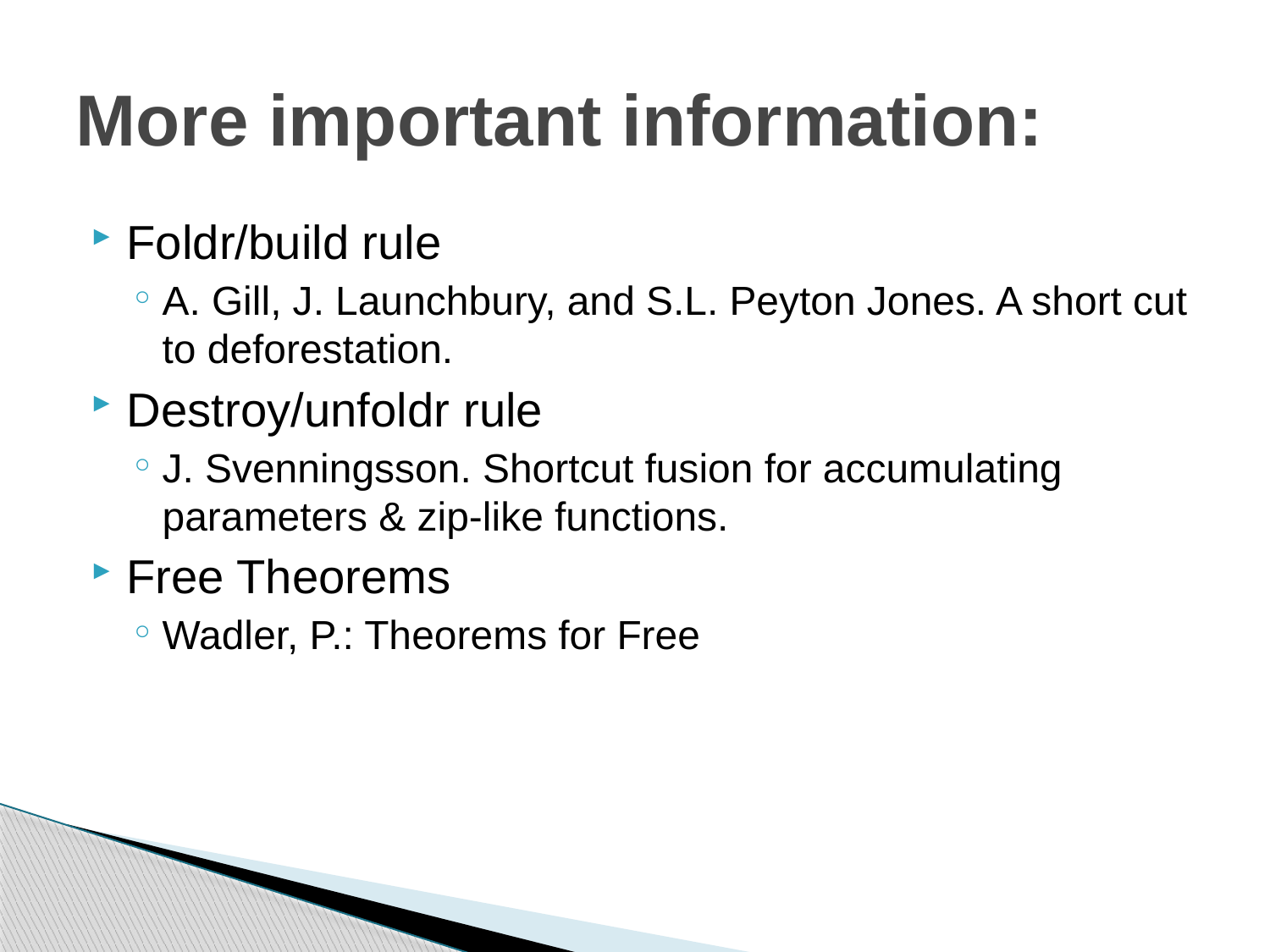

# More important information:
Foldr/build rule
A. Gill, J. Launchbury, and S.L. Peyton Jones. A short cut to deforestation.
Destroy/unfoldr rule
J. Svenningsson. Shortcut fusion for accumulating parameters & zip-like functions.
Free Theorems
Wadler, P.: Theorems for Free